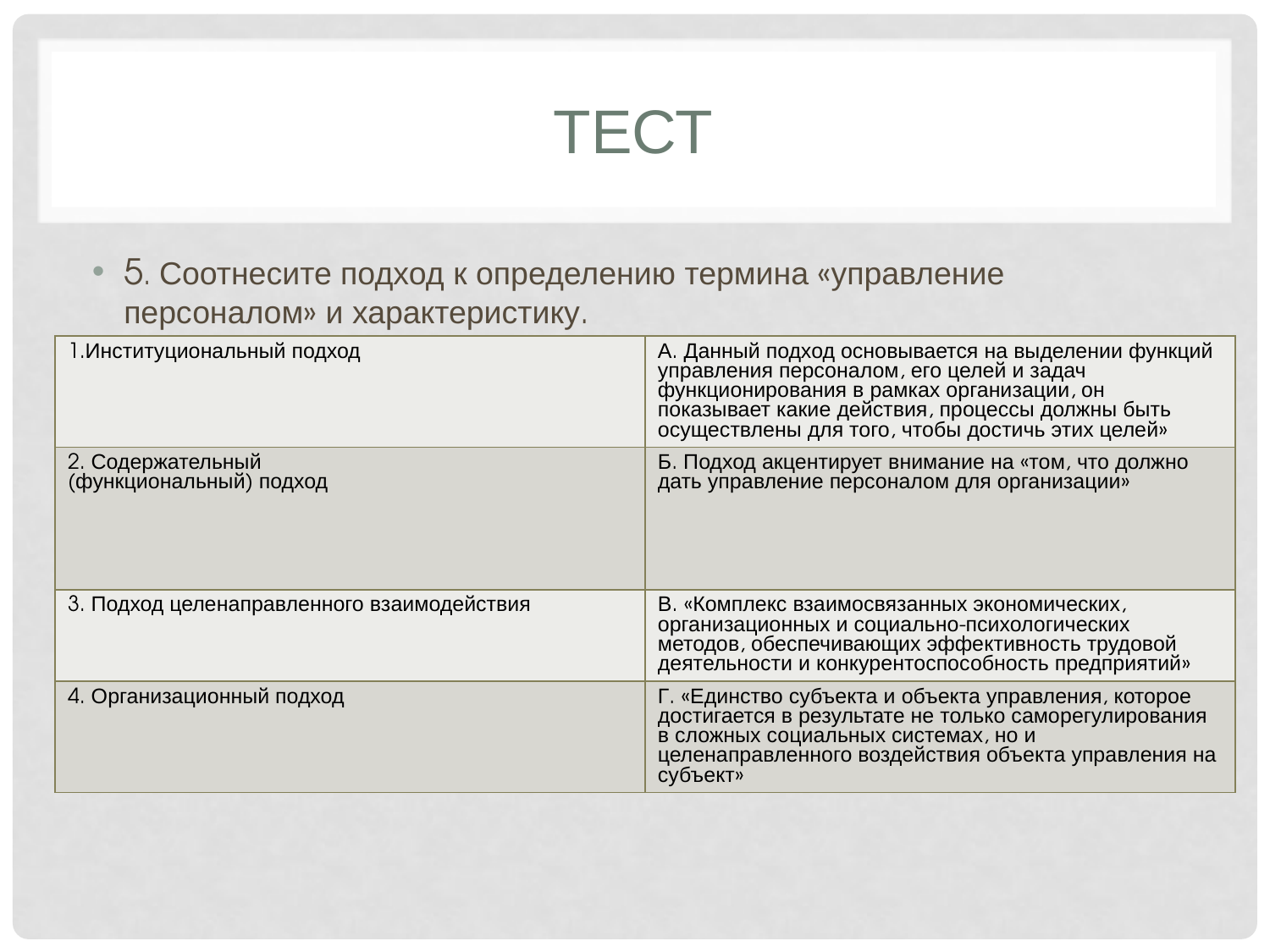

# ТЕСТ
5. Соотнесите подход к определению термина «управление персоналом» и характеристику.

| 1.Институциональный подход | А. Данный подход основывается на выделении функций управления персоналом, его целей и задач функционирования в рамках организации, он показывает какие действия, процессы должны быть осуществлены для того, чтобы достичь этих целей» |
| --- | --- |
| 2. Содержательный (функциональный) подход | Б. Подход акцентирует внимание на «том, что должно дать управление персоналом для организации» |
| 3. Подход целенаправленного взаимодействия | В. «Комплекс взаимосвязанных экономических, организационных и социально-психологических методов, обеспечивающих эффективность трудовой деятельности и конкурентоспособность предприятий» |
| 4. Организационный подход | Г. «Единство субъекта и объекта управления, которое достигается в результате не только саморегулирования в сложных социальных системах, но и целенаправленного воздействия объекта управления на субъект» |